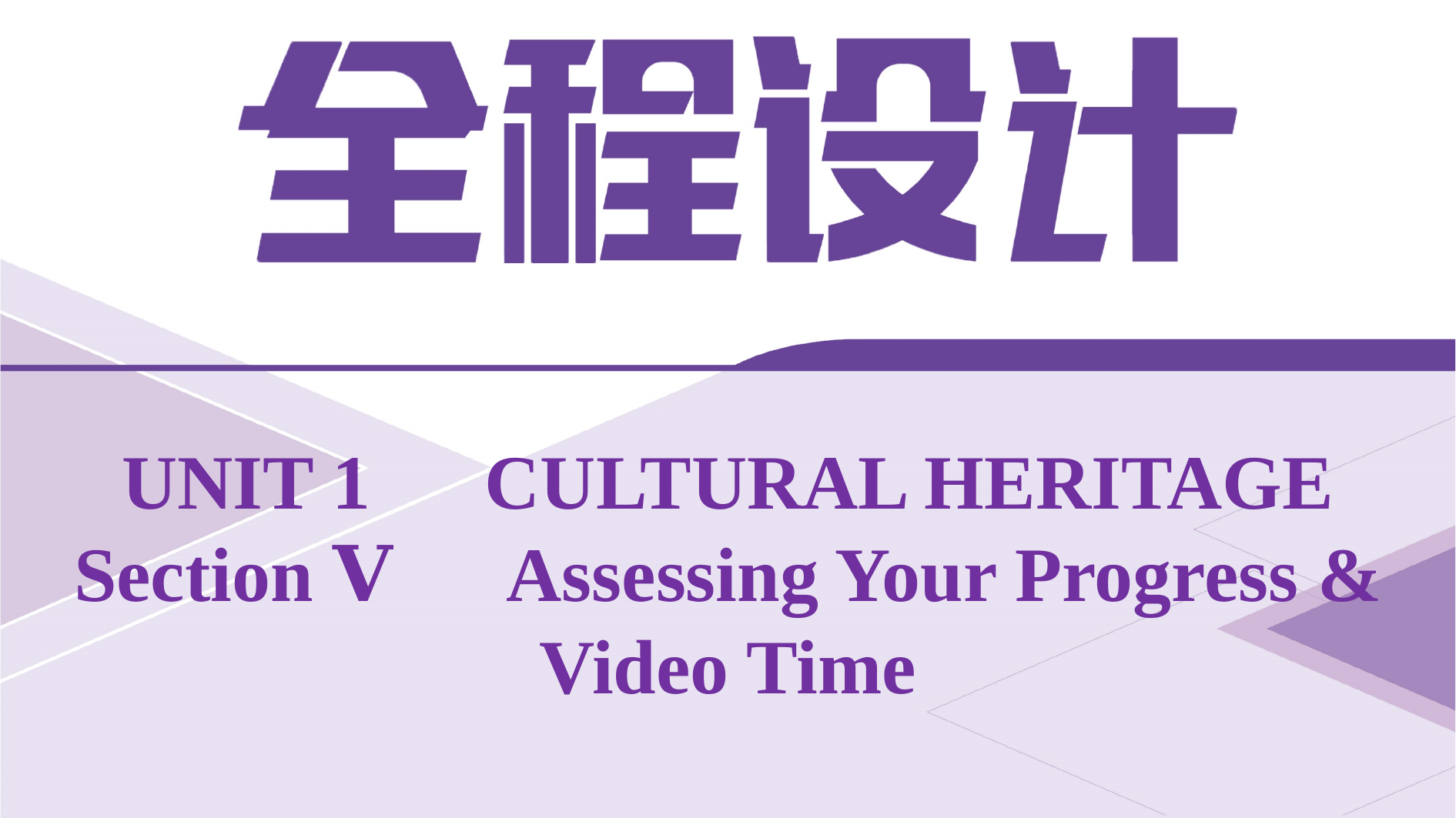

UNIT 1　CULTURAL HERITAGE
Section Ⅴ　Assessing Your Progress & Video Time